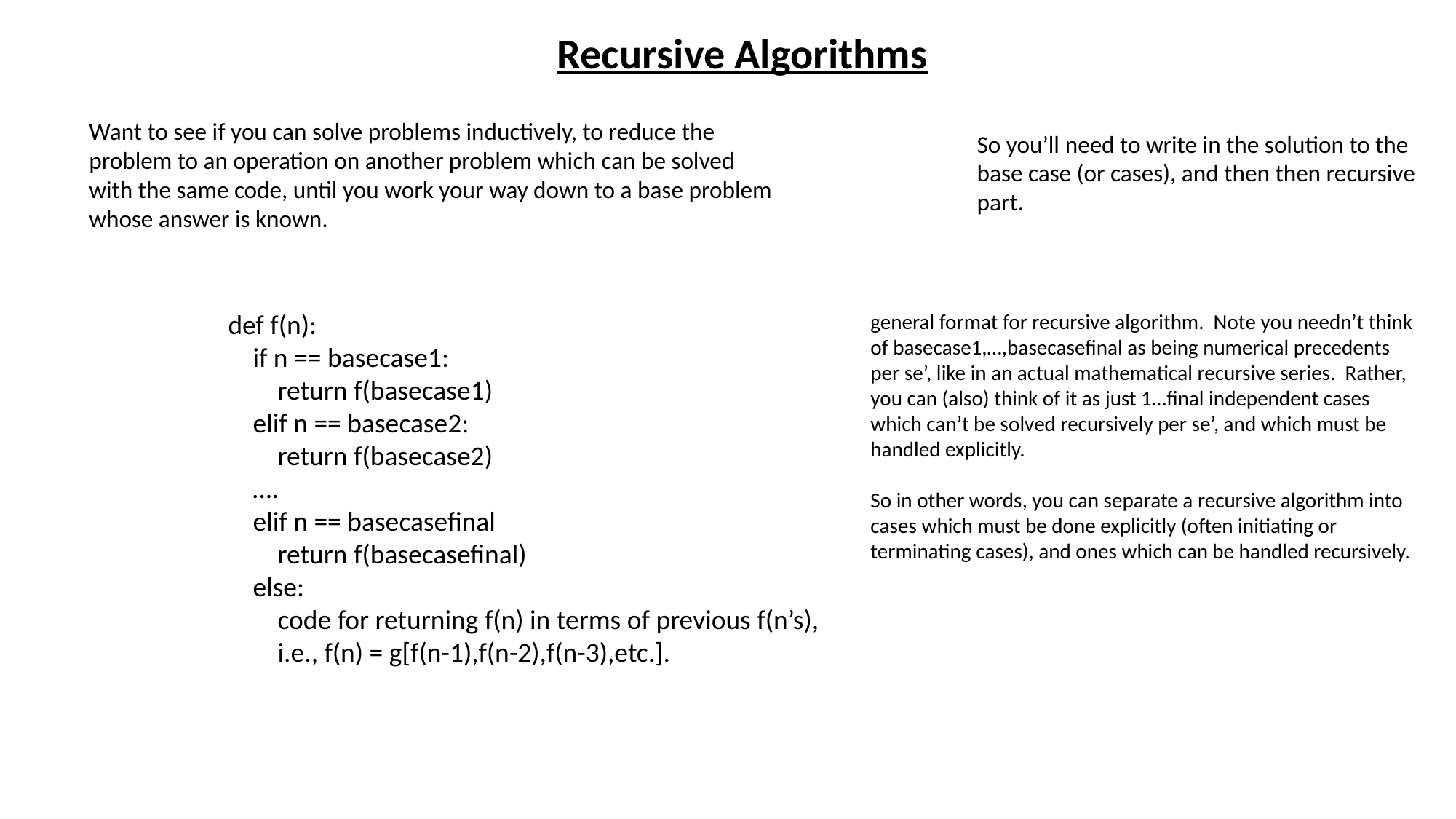

Recursive Algorithms
Want to see if you can solve problems inductively, to reduce the
problem to an operation on another problem which can be solved
with the same code, until you work your way down to a base problem
whose answer is known.
So you’ll need to write in the solution to the
base case (or cases), and then then recursive
part.
def f(n):
    if n == basecase1:
        return f(basecase1)
    elif n == basecase2:
        return f(basecase2)
    ….
    elif n == basecasefinal
        return f(basecasefinal)
    else:
        code for returning f(n) in terms of previous f(n’s),
        i.e., f(n) = g[f(n-1),f(n-2),f(n-3),etc.].
general format for recursive algorithm.  Note you needn’t think of basecase1,…,basecasefinal as being numerical precedents per se’, like in an actual mathematical recursive series.  Rather, you can (also) think of it as just 1…final independent cases which can’t be solved recursively per se’, and which must be handled explicitly.

So in other words, you can separate a recursive algorithm into cases which must be done explicitly (often initiating or terminating cases), and ones which can be handled recursively.